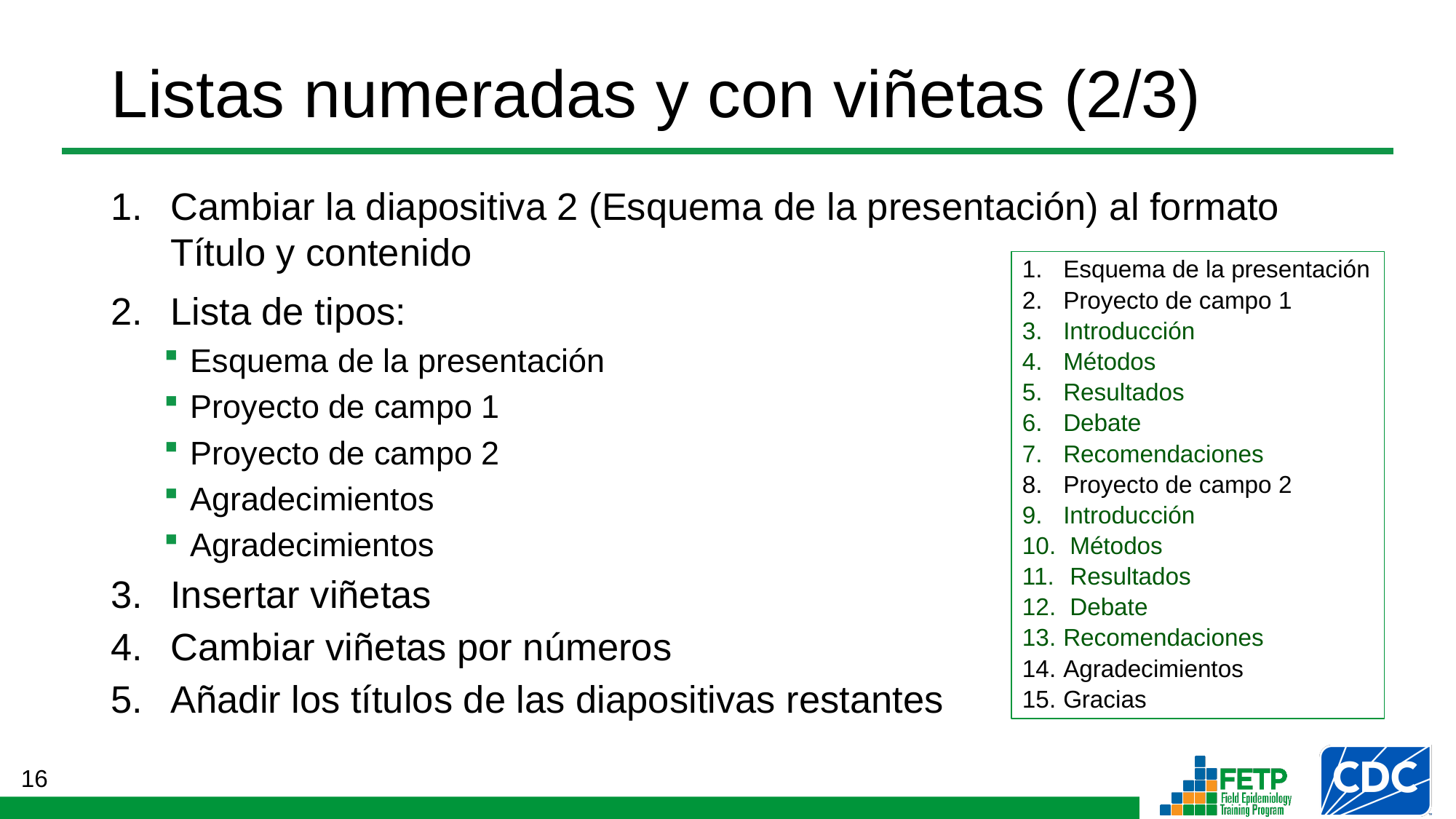

# Listas numeradas y con viñetas (2/3)
Cambiar la diapositiva 2 (Esquema de la presentación) al formato Título y contenido
Lista de tipos:
Esquema de la presentación
Proyecto de campo 1
Proyecto de campo 2
Agradecimientos
Agradecimientos
Insertar viñetas
Cambiar viñetas por números
Añadir los títulos de las diapositivas restantes
Esquema de la presentación
Proyecto de campo 1
Introducción
Métodos
Resultados
Debate
Recomendaciones
Proyecto de campo 2
Introducción
 Métodos
 Resultados
 Debate
Recomendaciones
Agradecimientos
Gracias